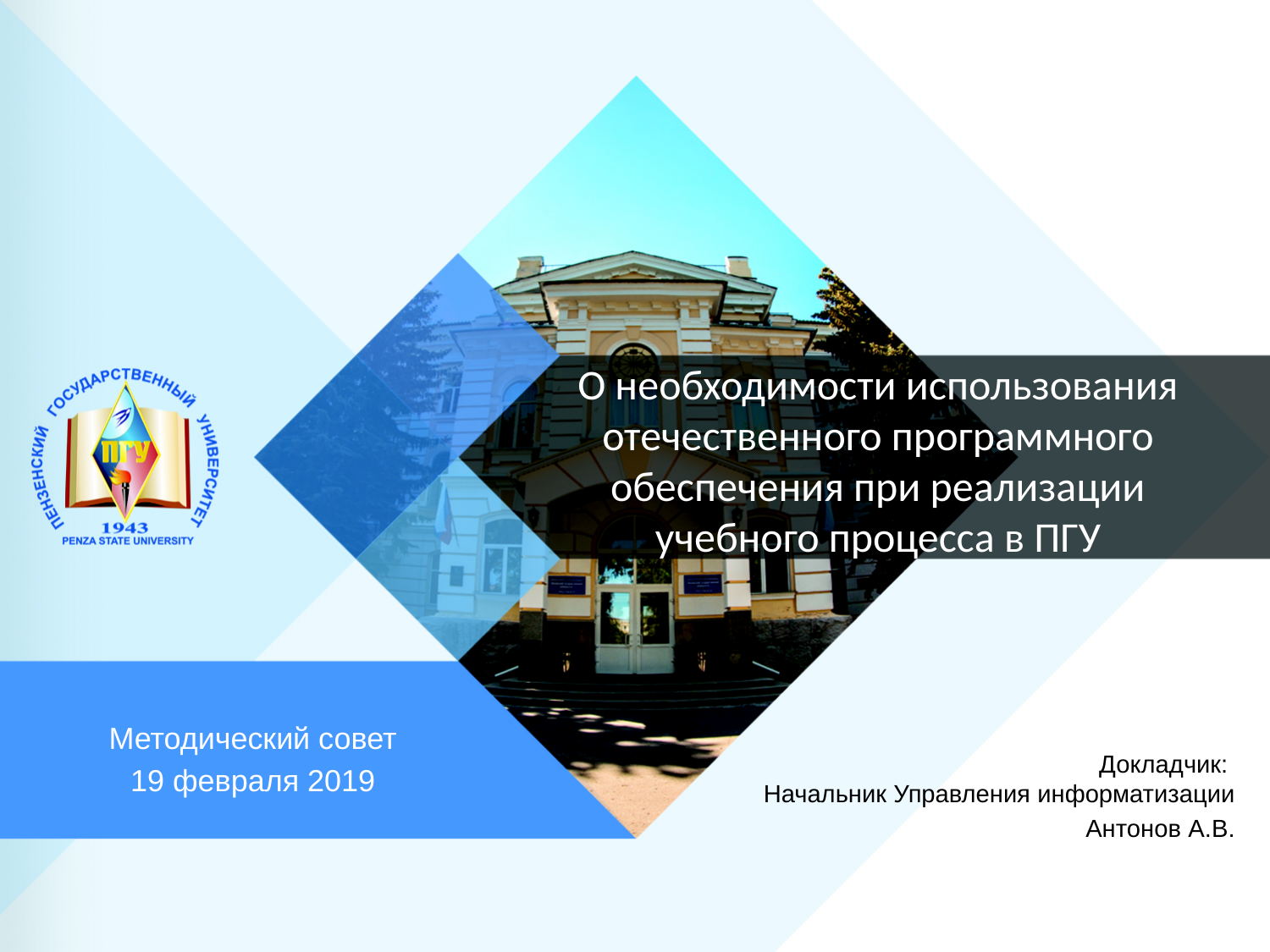

# О необходимости использования отечественного программного обеспечения при реализации учебного процесса в ПГУ
Методический совет
19 февраля 2019
Докладчик:
Начальник Управления информатизации
Антонов А.В.